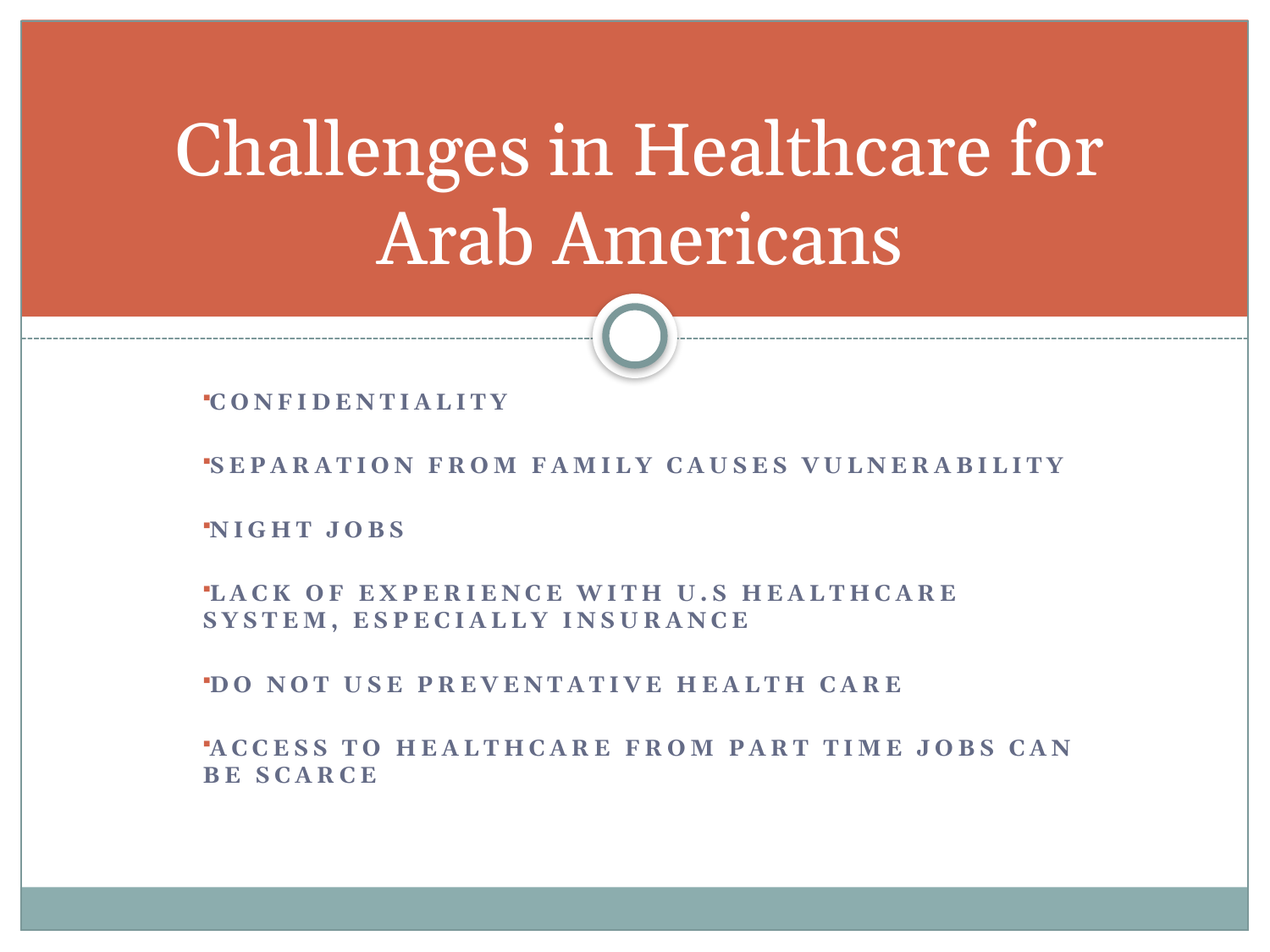

# Challenges in Healthcare for Arab Americans
Confidentiality

Separation from family causes vulnerability

Night jobs

Lack of experience with u.s healthcare system, especially insurance

Do not use preventative health care

Access to healthcare from part time jobs can be scarce